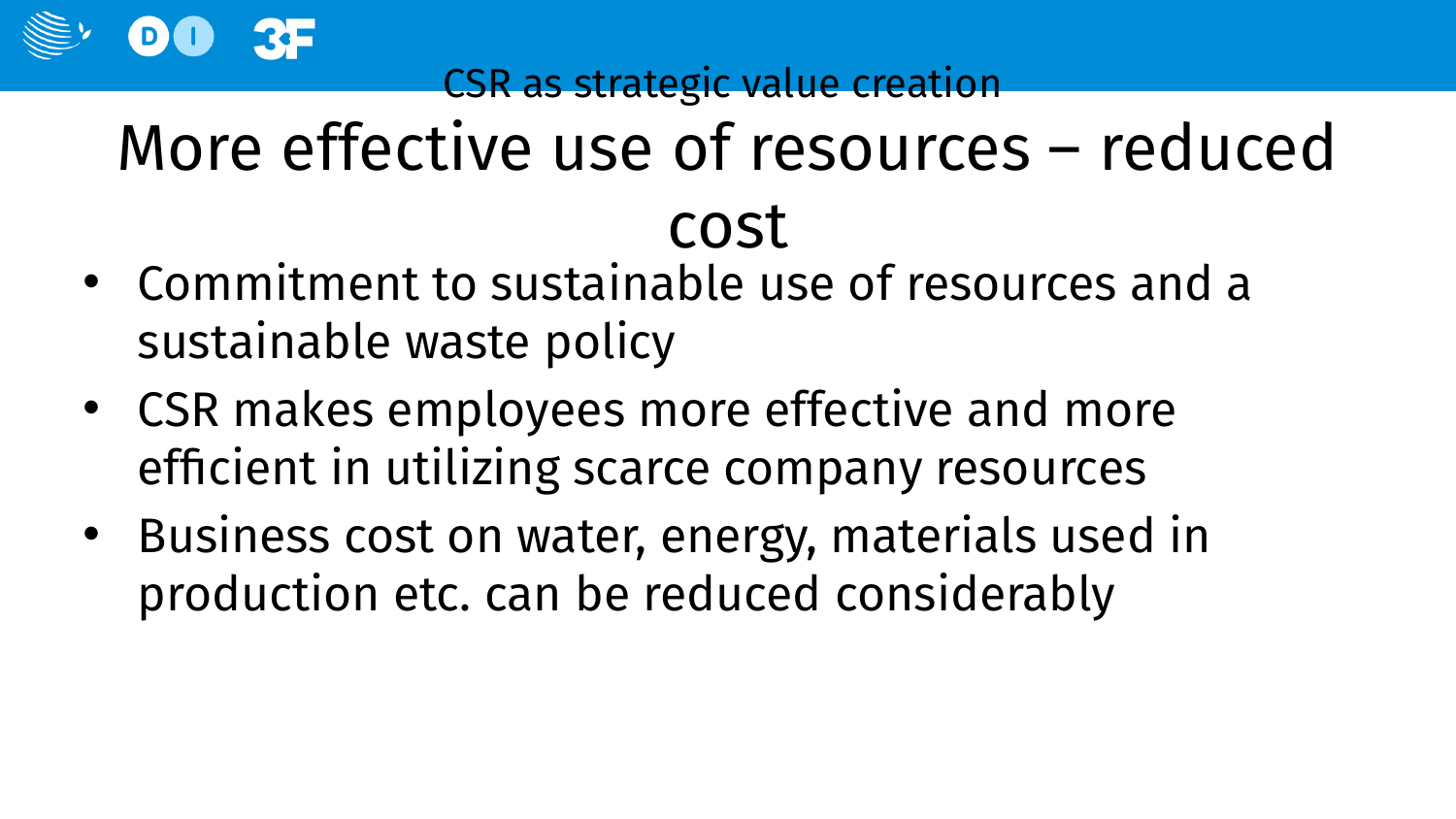

# CSR as strategic value creation More effective use of resources – reduced cost
Commitment to sustainable use of resources and a sustainable waste policy
CSR makes employees more effective and more efficient in utilizing scarce company resources
Business cost on water, energy, materials used in production etc. can be reduced considerably